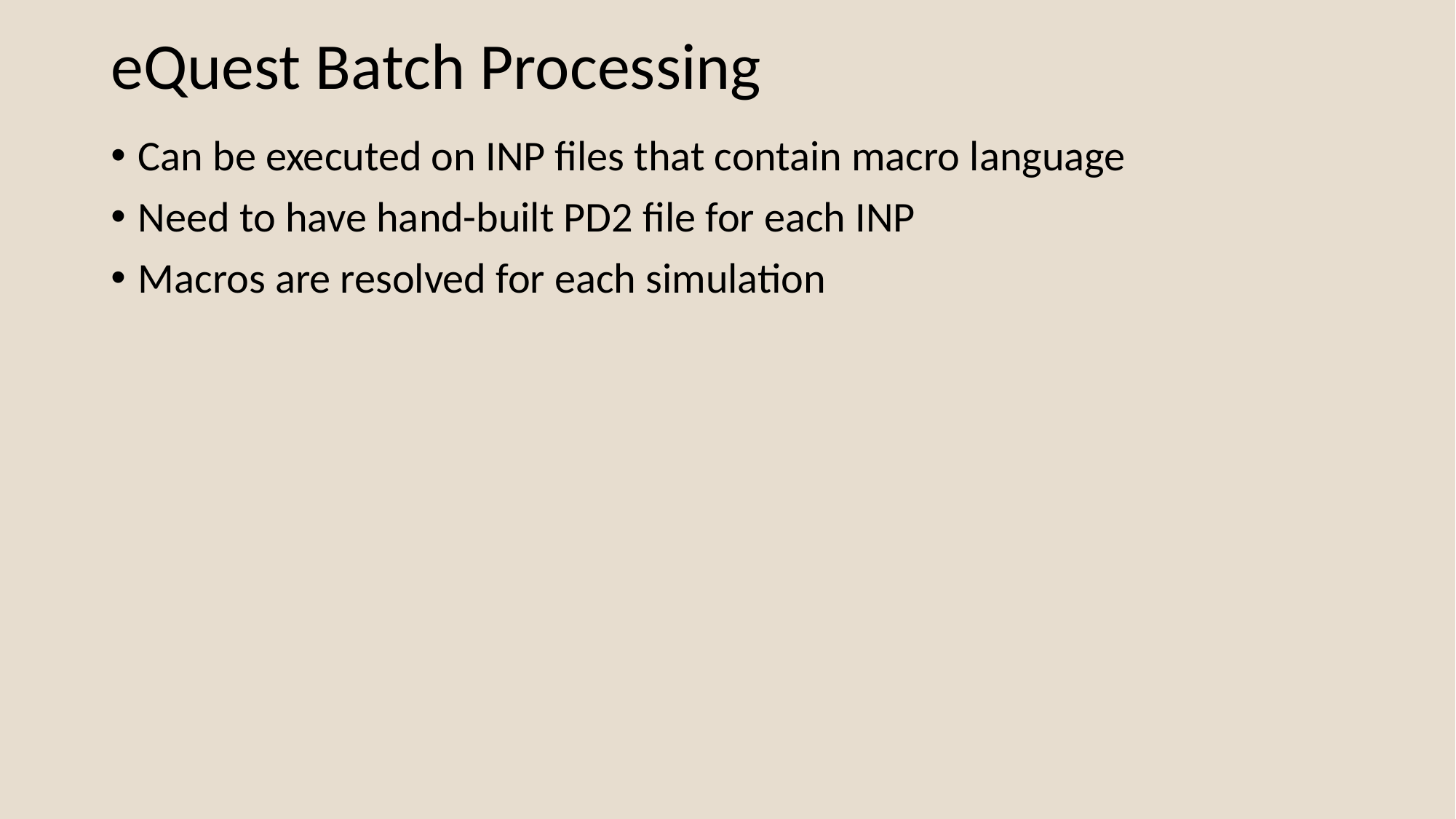

# eQuest Batch Processing
Can be executed on INP files that contain macro language
Need to have hand-built PD2 file for each INP
Macros are resolved for each simulation